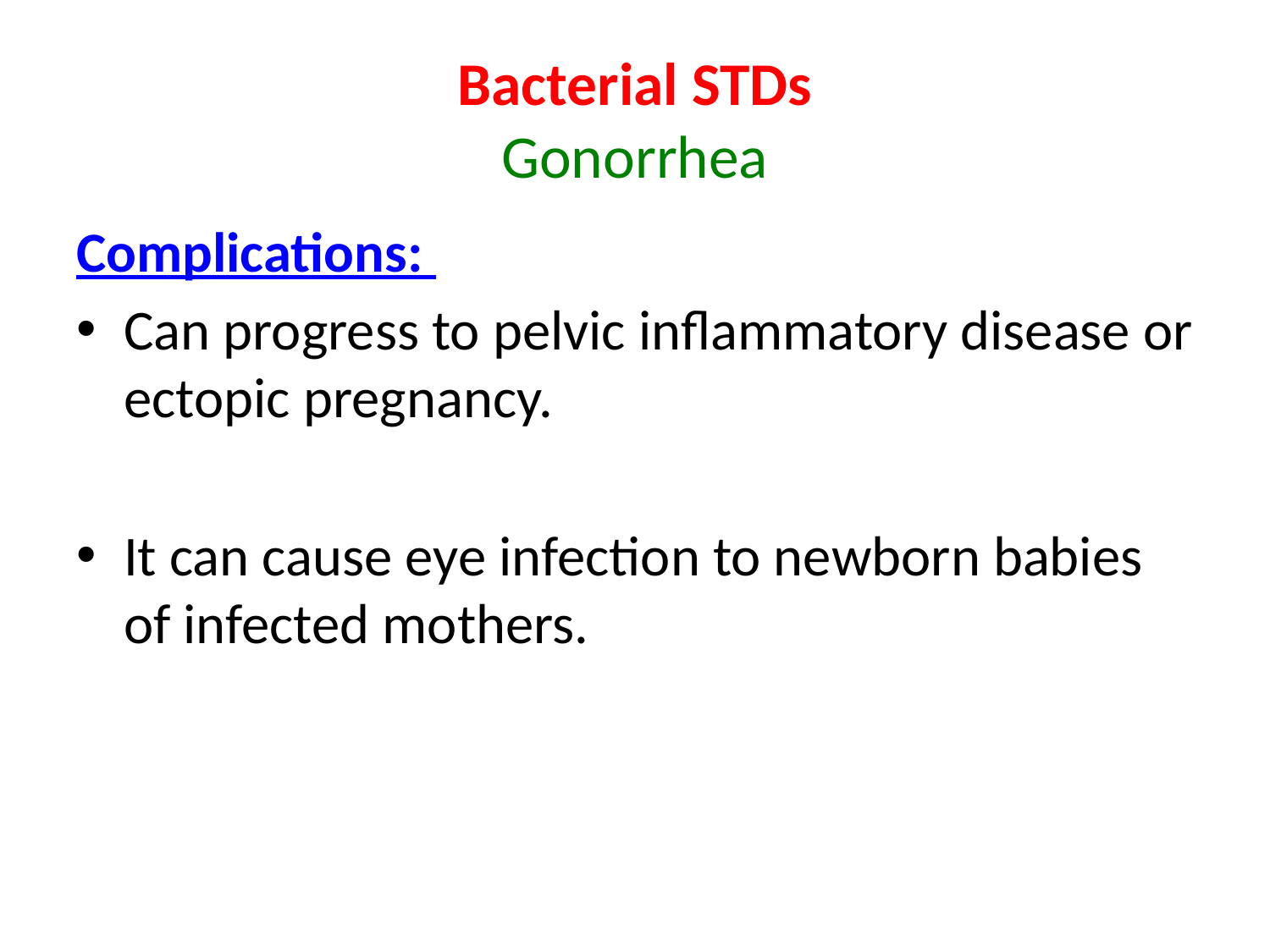

# Bacterial STDs Gonorrhea
Complications:
Can progress to pelvic inflammatory disease or ectopic pregnancy.

It can cause eye infection to newborn babies of infected mothers.